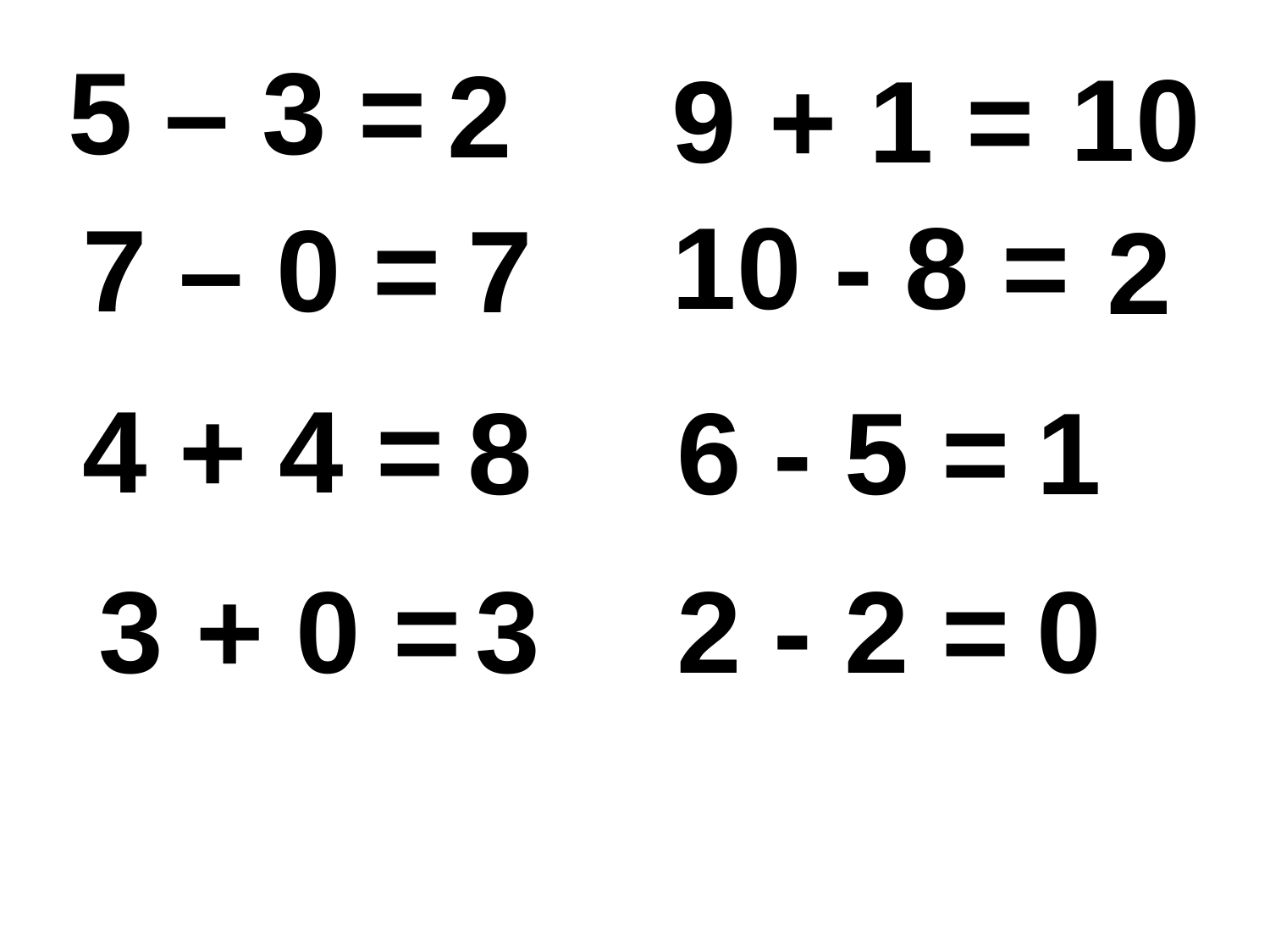

5 – 3 =
2

10

9 + 1 =
10 - 8 =
7 – 0 =
7

2

4 + 4 =
8

6 - 5 =
1

0

3

2 - 2 =
3 + 0 =